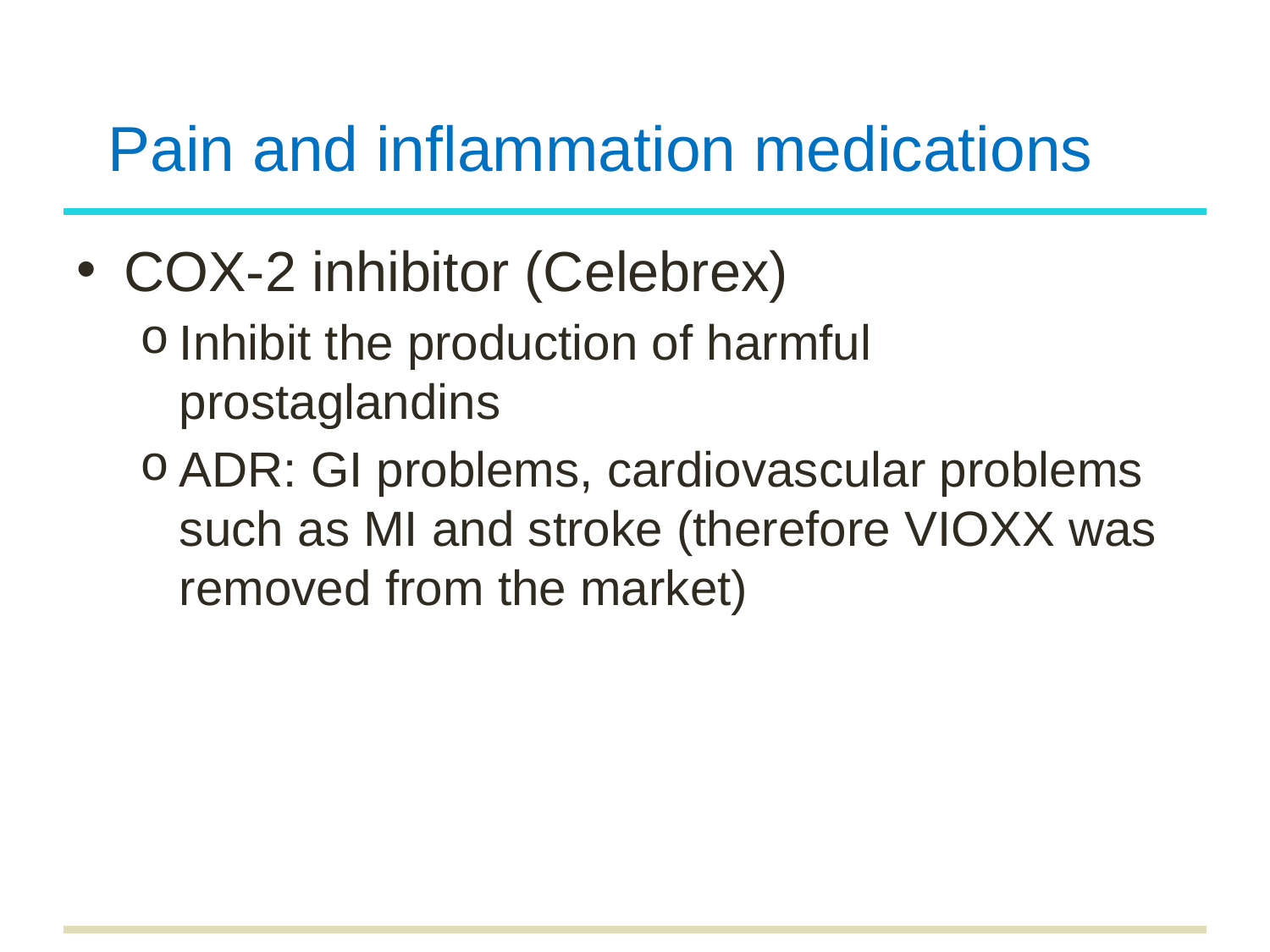

# Pain and inflammation medications
COX-2 inhibitor (Celebrex)
Inhibit the production of harmful prostaglandins
ADR: GI problems, cardiovascular problems such as MI and stroke (therefore VIOXX was removed from the market)